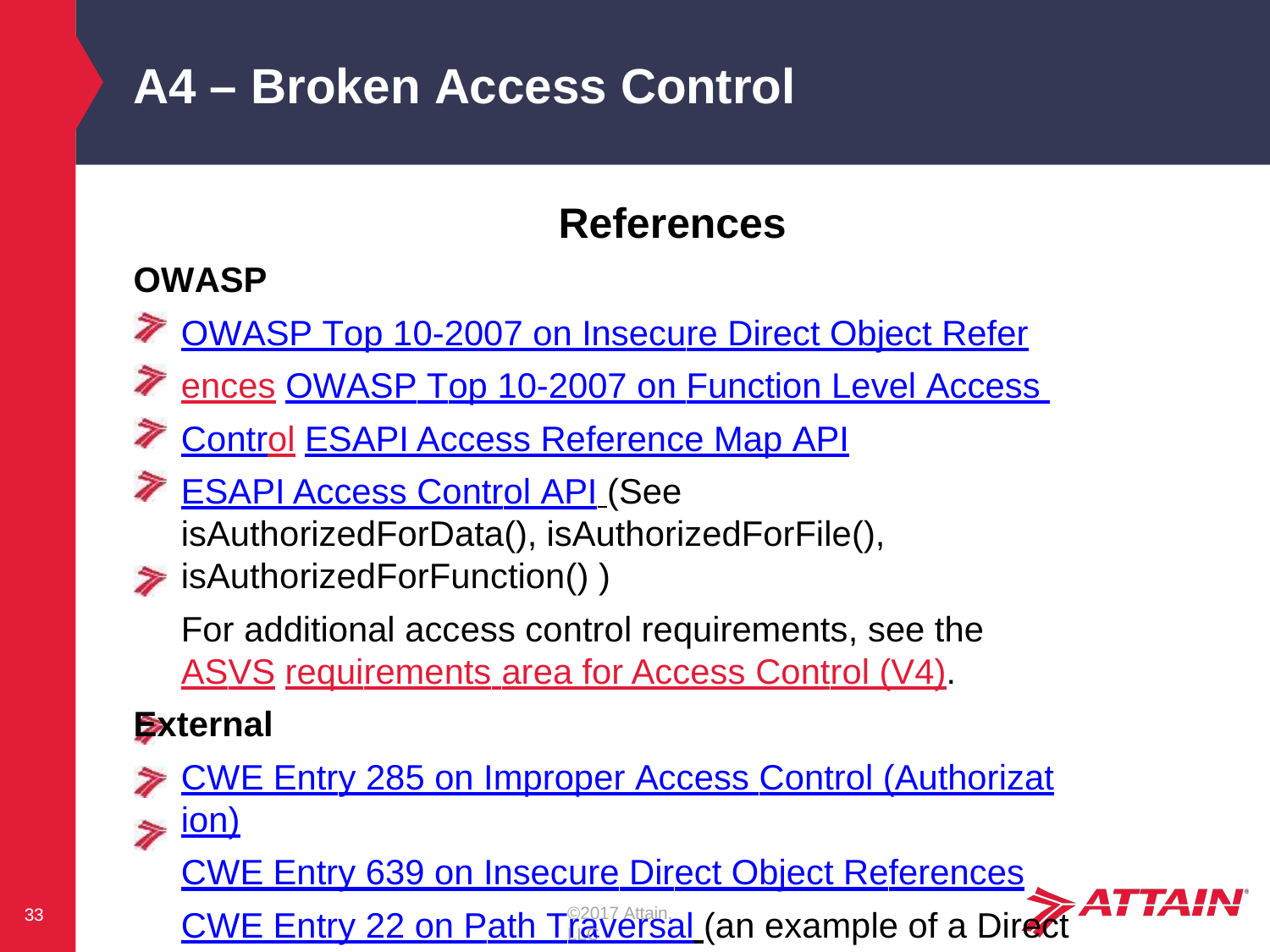

# A4 – Broken Access Control
References

OWASP
OWASP Top 10-2007 on Insecure Direct Object References OWASP Top 10-2007 on Function Level Access Control ESAPI Access Reference Map API

ESAPI Access Control API (See isAuthorizedForData(), isAuthorizedForFile(), isAuthorizedForFunction() )

For additional access control requirements, see the ASVS requirements area for Access Control (V4).

External

CWE Entry 285 on Improper Access Control (Authorization)

CWE Entry 639 on Insecure Direct Object References

CWE Entry 22 on Path Traversal (an example of a Direct Object Reference weakness)

©2017 Attain, LLC
33